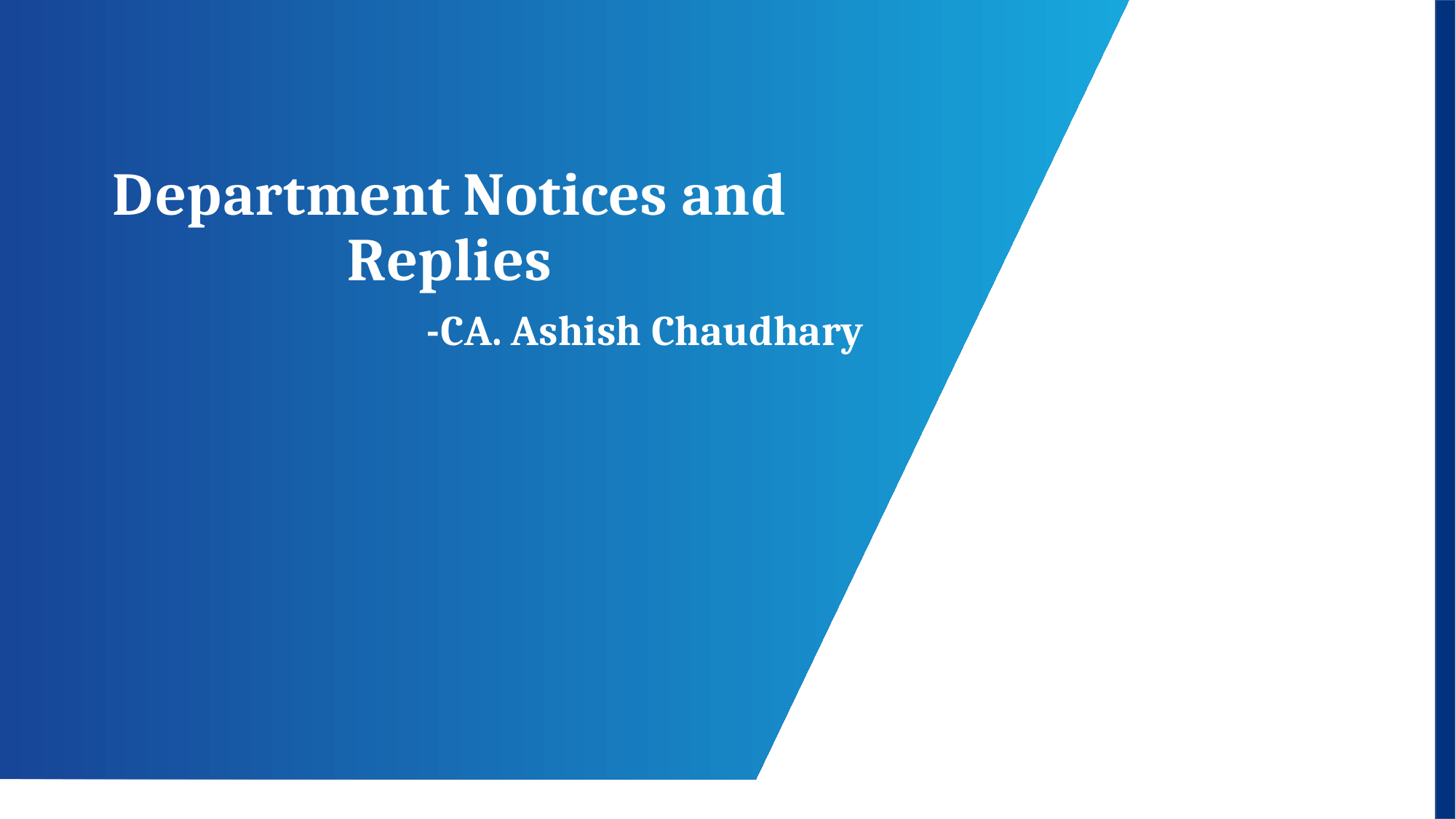

Department Notices and Replies
-CA. Ashish Chaudhary